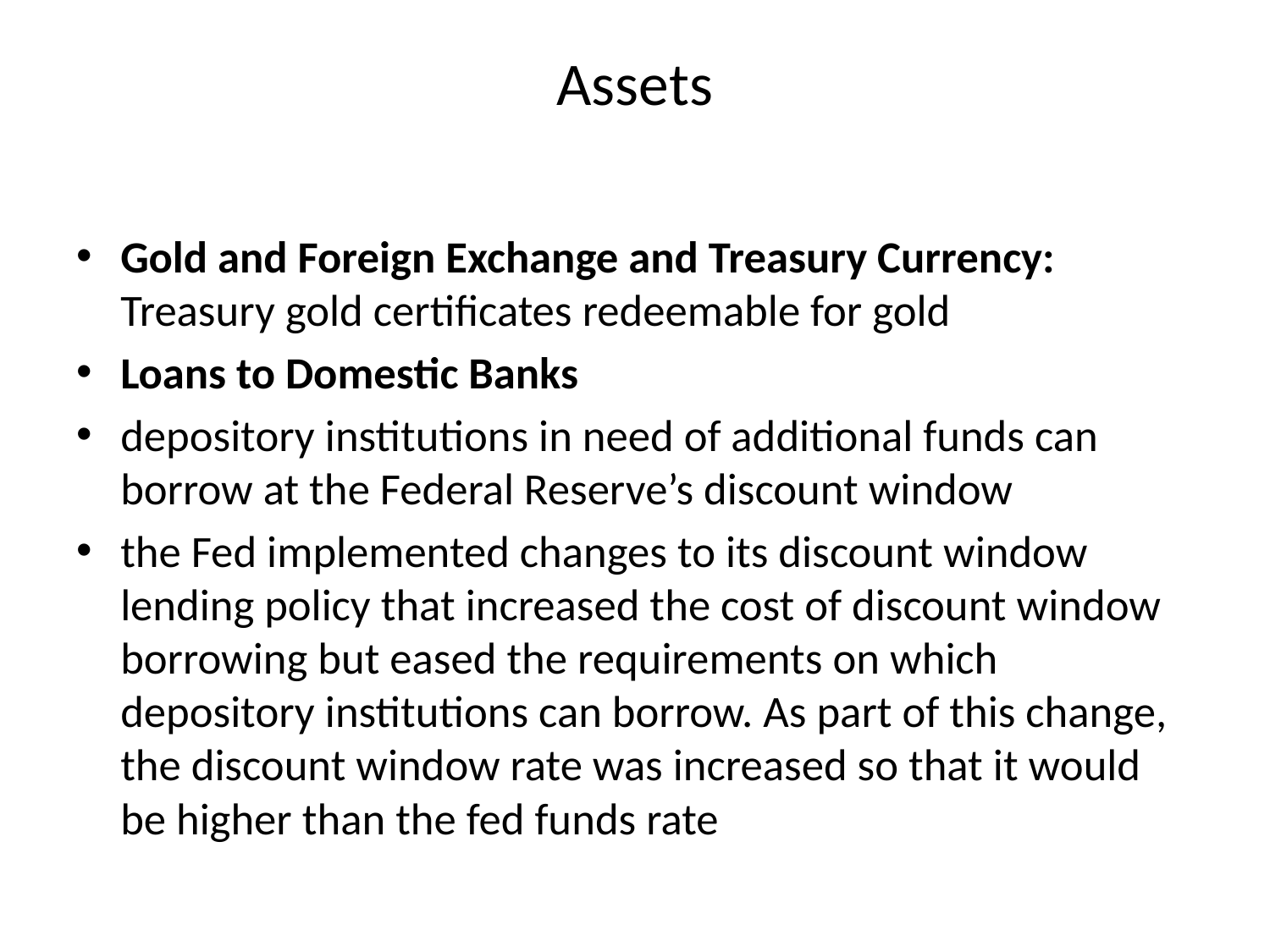

# Assets
Gold and Foreign Exchange and Treasury Currency: Treasury gold certificates redeemable for gold
Loans to Domestic Banks
depository institutions in need of additional funds can borrow at the Federal Reserve’s discount window
the Fed implemented changes to its discount window lending policy that increased the cost of discount window borrowing but eased the requirements on which depository institutions can borrow. As part of this change, the discount window rate was increased so that it would be higher than the fed funds rate